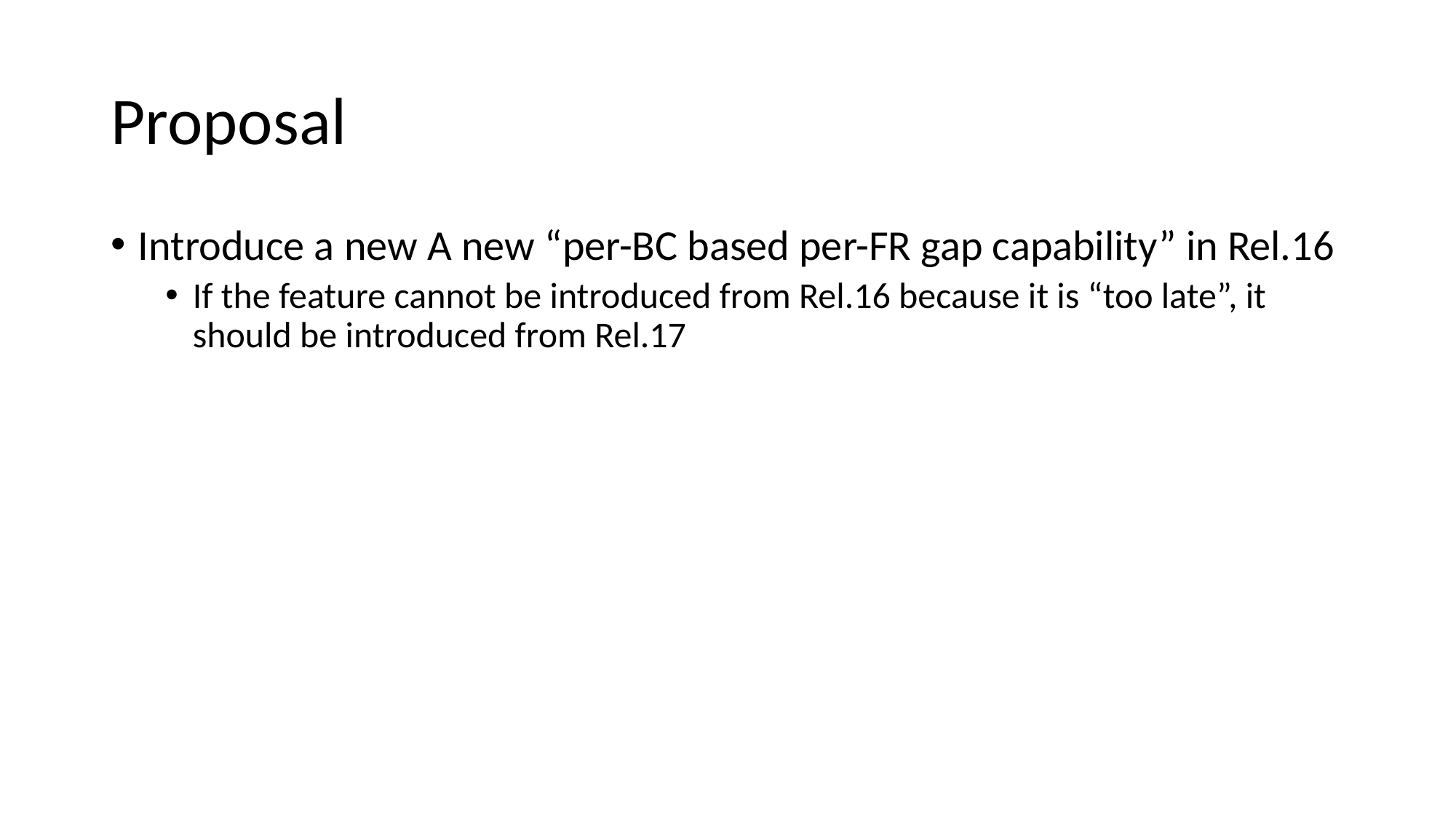

# Proposal
Introduce a new A new “per-BC based per-FR gap capability” in Rel.16
If the feature cannot be introduced from Rel.16 because it is “too late”, it should be introduced from Rel.17